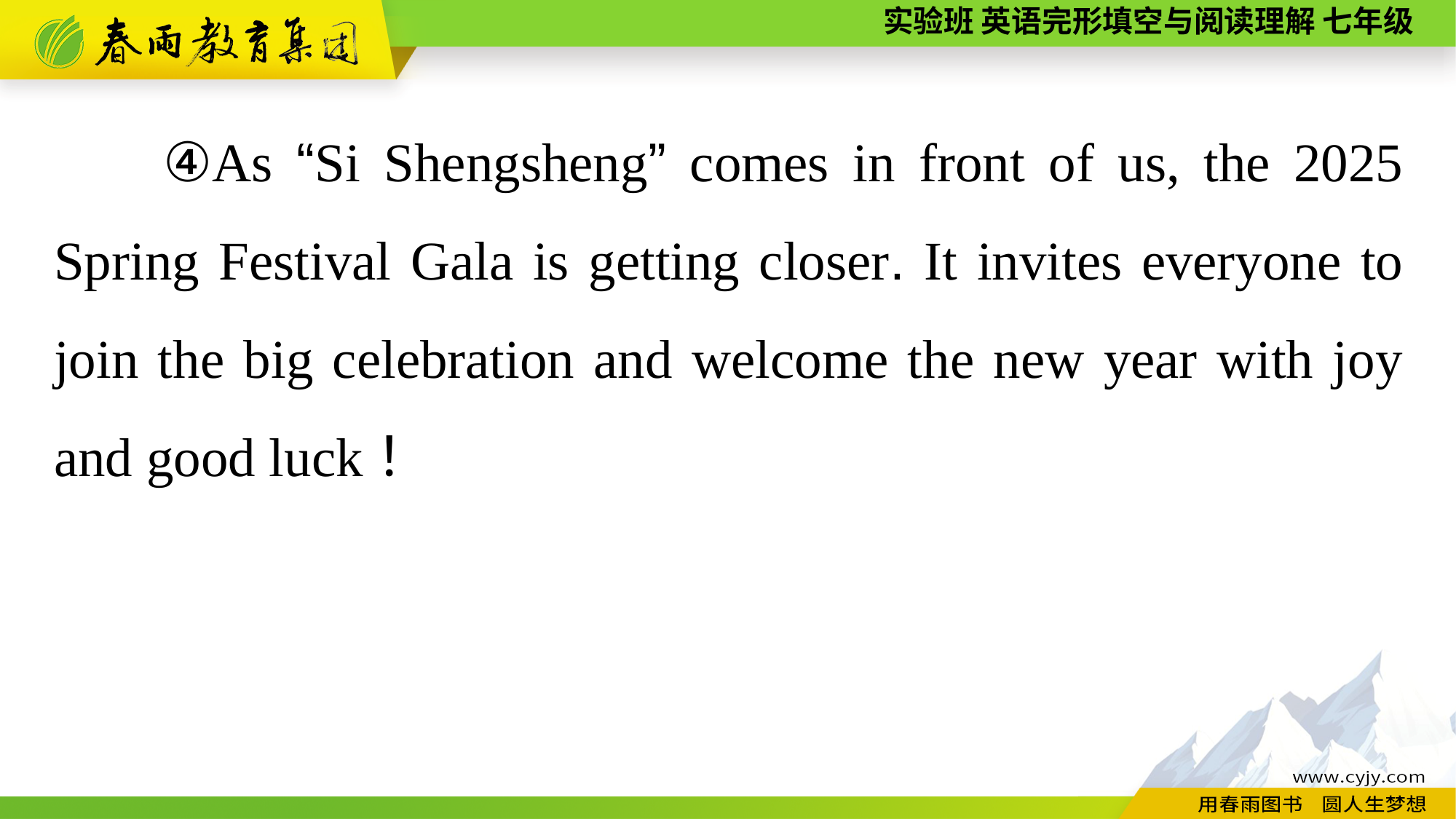

④As “Si Shengsheng” comes in front of us, the 2025 Spring Festival Gala is getting closer. It invites everyone to join the big celebration and welcome the new year with joy and good luck！